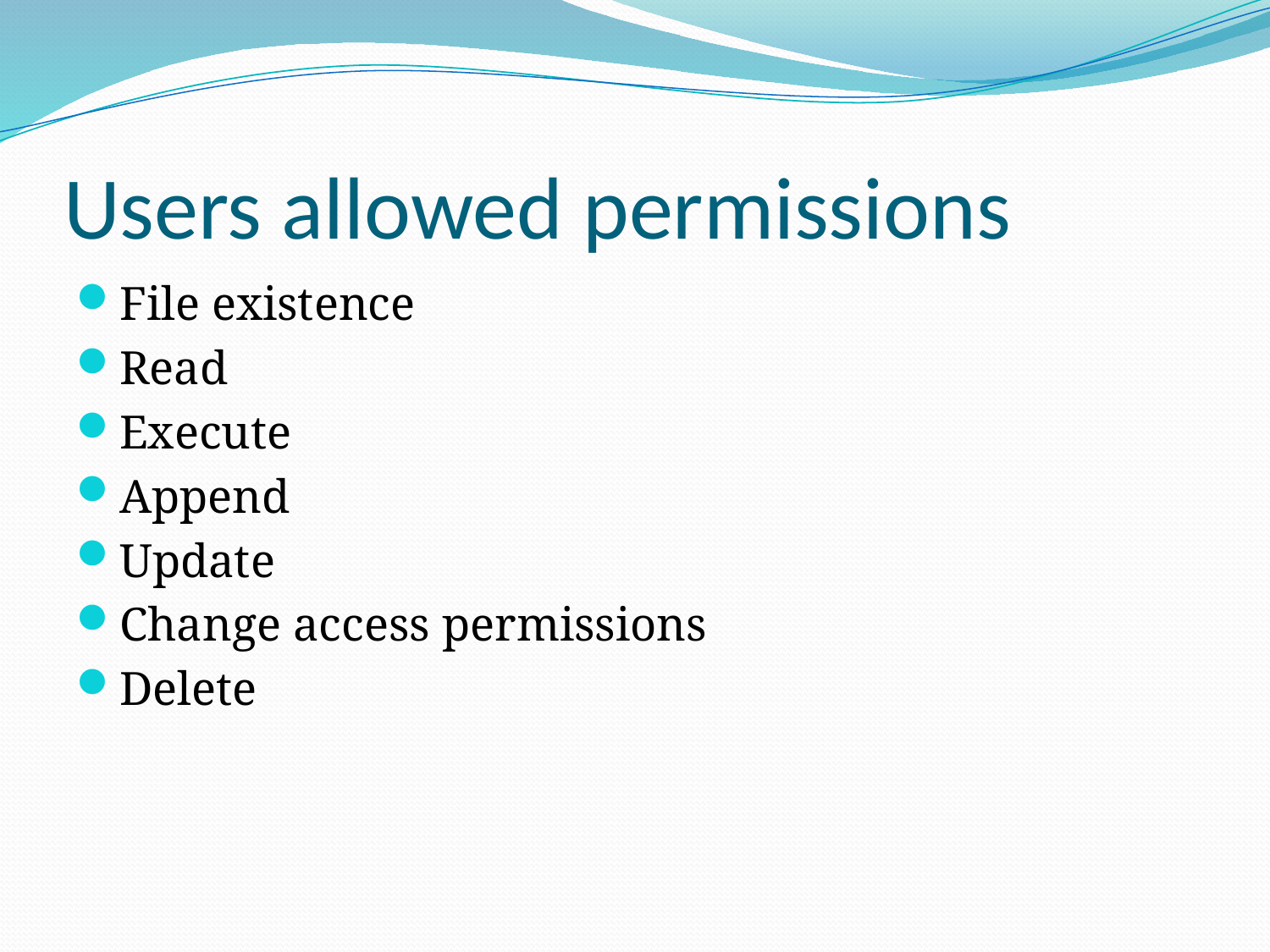

# Users allowed permissions
File existence
Read
Execute
Append
Update
Change access permissions
Delete